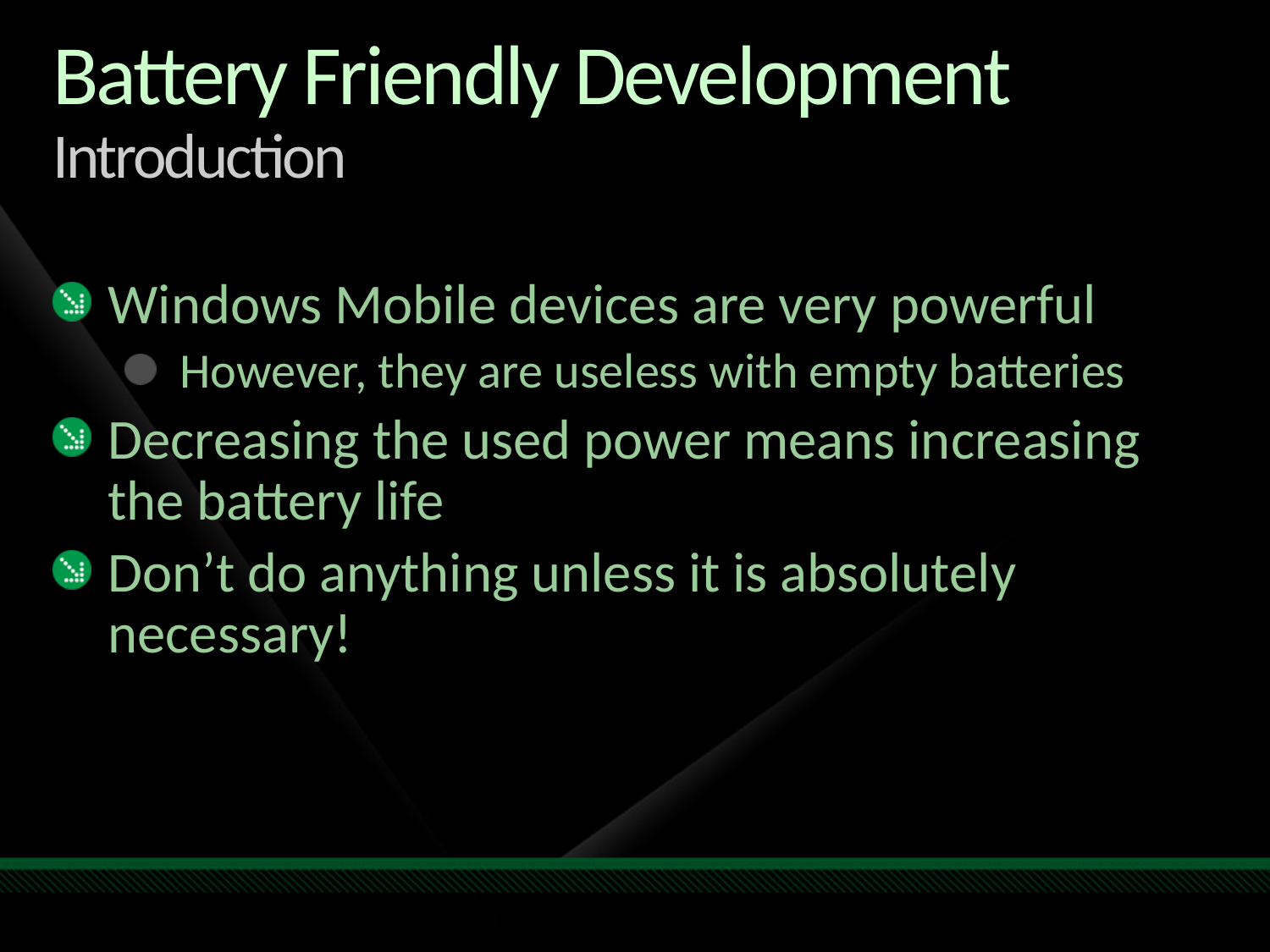

# Battery Friendly Development Introduction

Windows Mobile devices are very powerful
However, they are useless with empty batteries
Decreasing the used power means increasing the battery life
Don’t do anything unless it is absolutely necessary!